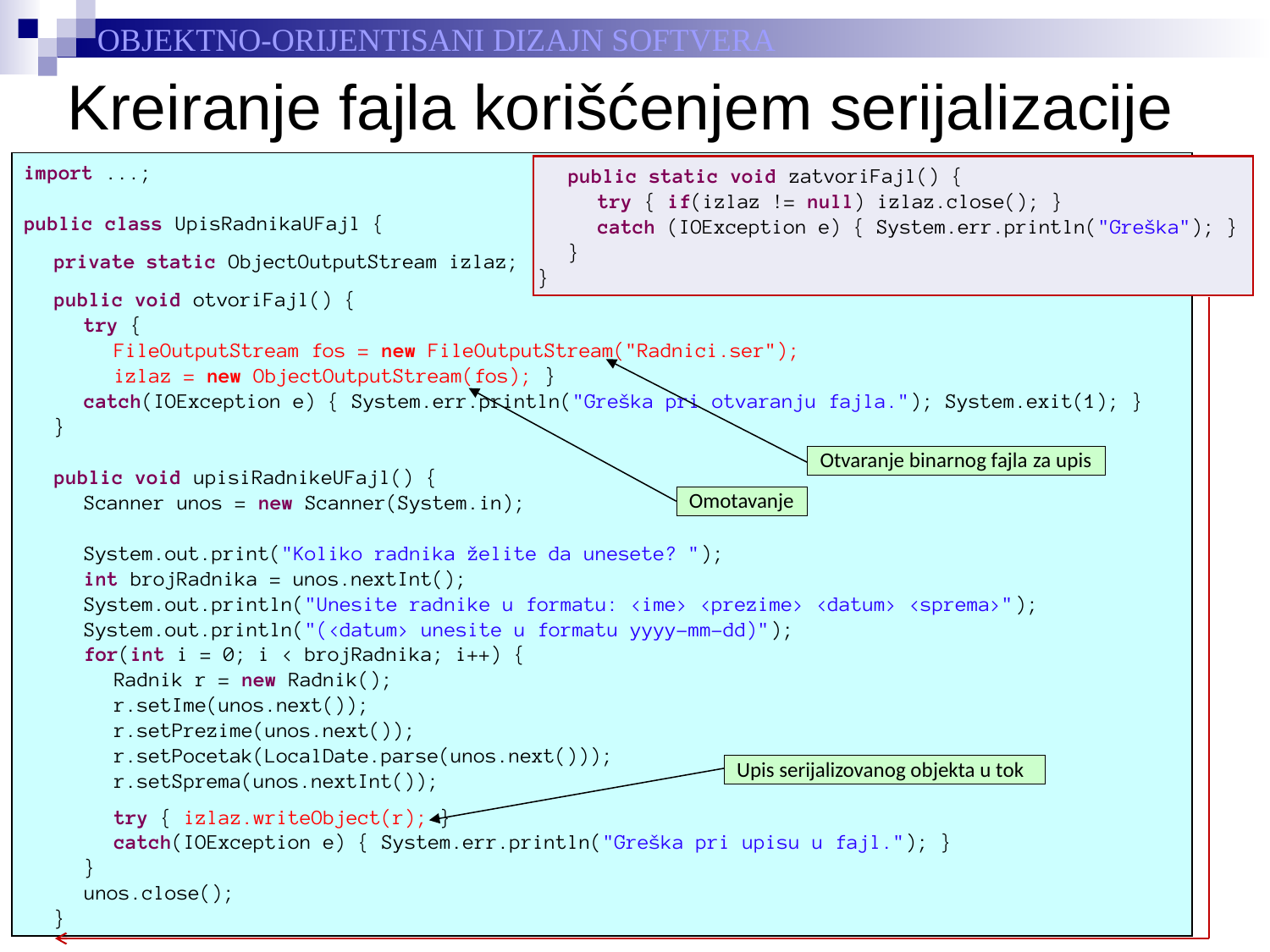

# Kreiranje fajla korišćenjem serijalizacije
import ...;

public class UpisRadnikaUFajl {

	private static ObjectOutputStream izlaz;

	public void otvoriFajl() {
		try {
			FileOutputStream fos = new FileOutputStream("Radnici.ser");
			izlaz = new ObjectOutputStream(fos); }
		catch(IOException e) { System.err.println("Greška pri otvaranju fajla."); System.exit(1); }
	}

	public void upisiRadnikeUFajl() {
		Scanner unos = new Scanner(System.in);

		System.out.print("Koliko radnika želite da unesete? ");
		int brojRadnika = unos.nextInt();
		System.out.println("Unesite radnike u formatu: <ime> <prezime> <datum> <sprema>");
		System.out.println("(<datum> unesite u formatu yyyy-mm-dd)");
		for(int i = 0; i < brojRadnika; i++) {
			Radnik r = new Radnik();
			r.setIme(unos.next());
			r.setPrezime(unos.next());
			r.setPocetak(LocalDate.parse(unos.next()));
			r.setSprema(unos.nextInt());
			try { izlaz.writeObject(r); }
			catch(IOException e) { System.err.println("Greška pri upisu u fajl."); }
		}
		unos.close();
	}
	public static void zatvoriFajl() {
		try { if(izlaz != null) izlaz.close(); }
		catch (IOException e) { System.err.println("Greška"); }
	}
}
Otvaranje binarnog fajla za upis
Omotavanje
Upis serijalizovanog objekta u tok
25